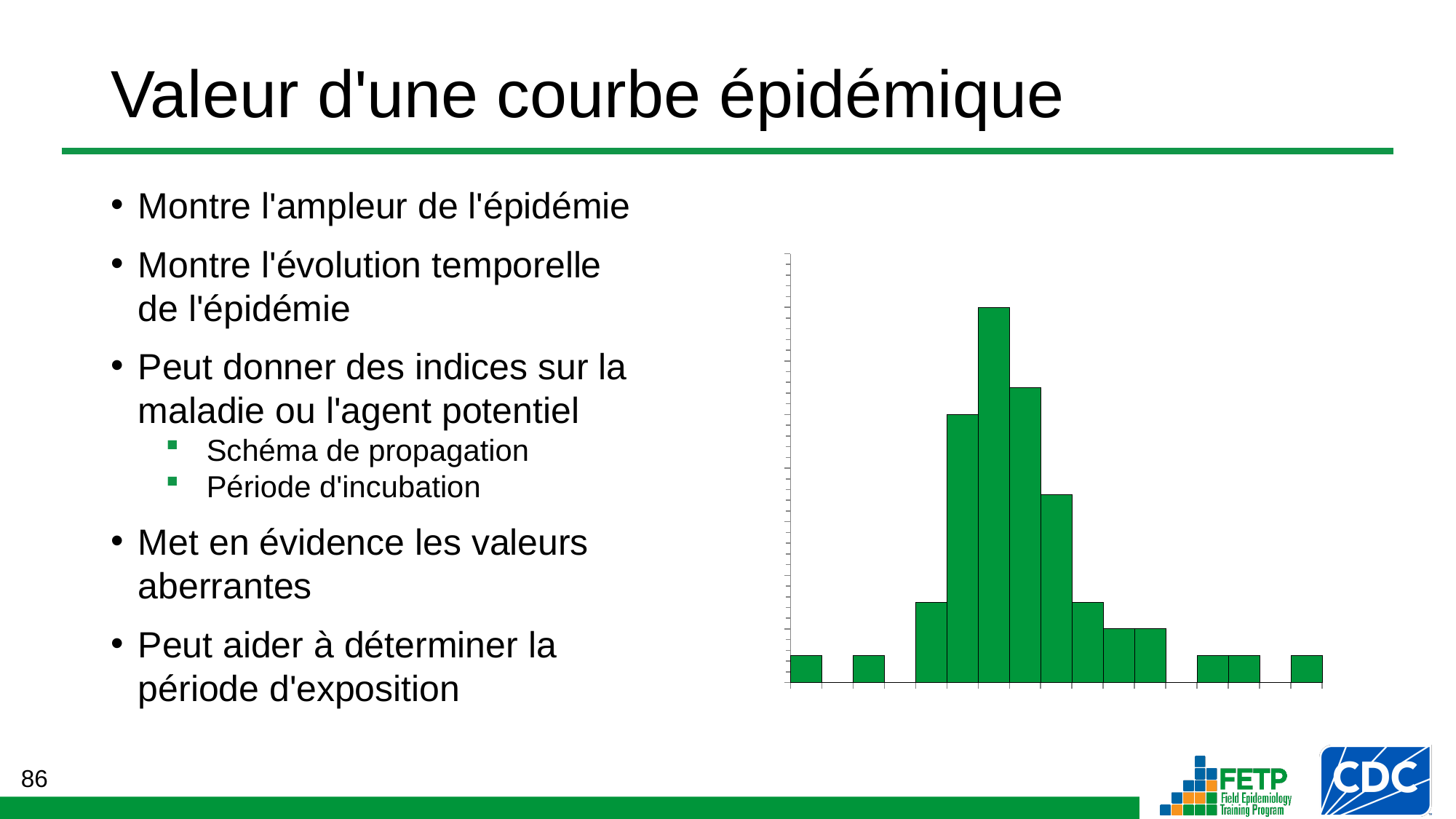

# Valeur d'une courbe épidémique
Montre l'ampleur de l'épidémie
Montre l'évolution temporelle
de l'épidémie
Peut donner des indices sur la maladie ou l'agent potentiel
Schéma de propagation
Période d'incubation
Met en évidence les valeurs aberrantes
Peut aider à déterminer la
période d'exposition

### Chart

| Category |  |
|---|---|
| 1 | 1.0 |
| 2 | 0.0 |
| 3 | 1.0 |
| 4 | 0.0 |
| 5 | 3.0 |
| 6 | 10.0 |
| 7 | 14.0 |
| 8 | 11.0 |
| 9 | 7.0 |
| 10 | 3.0 |
| 11 | 2.0 |
| 12 | 2.0 |
| 13 | 0.0 |
| 14 | 1.0 |
| 15 | 1.0 |
| 16 | 0.0 |
| 17 | 1.0 |